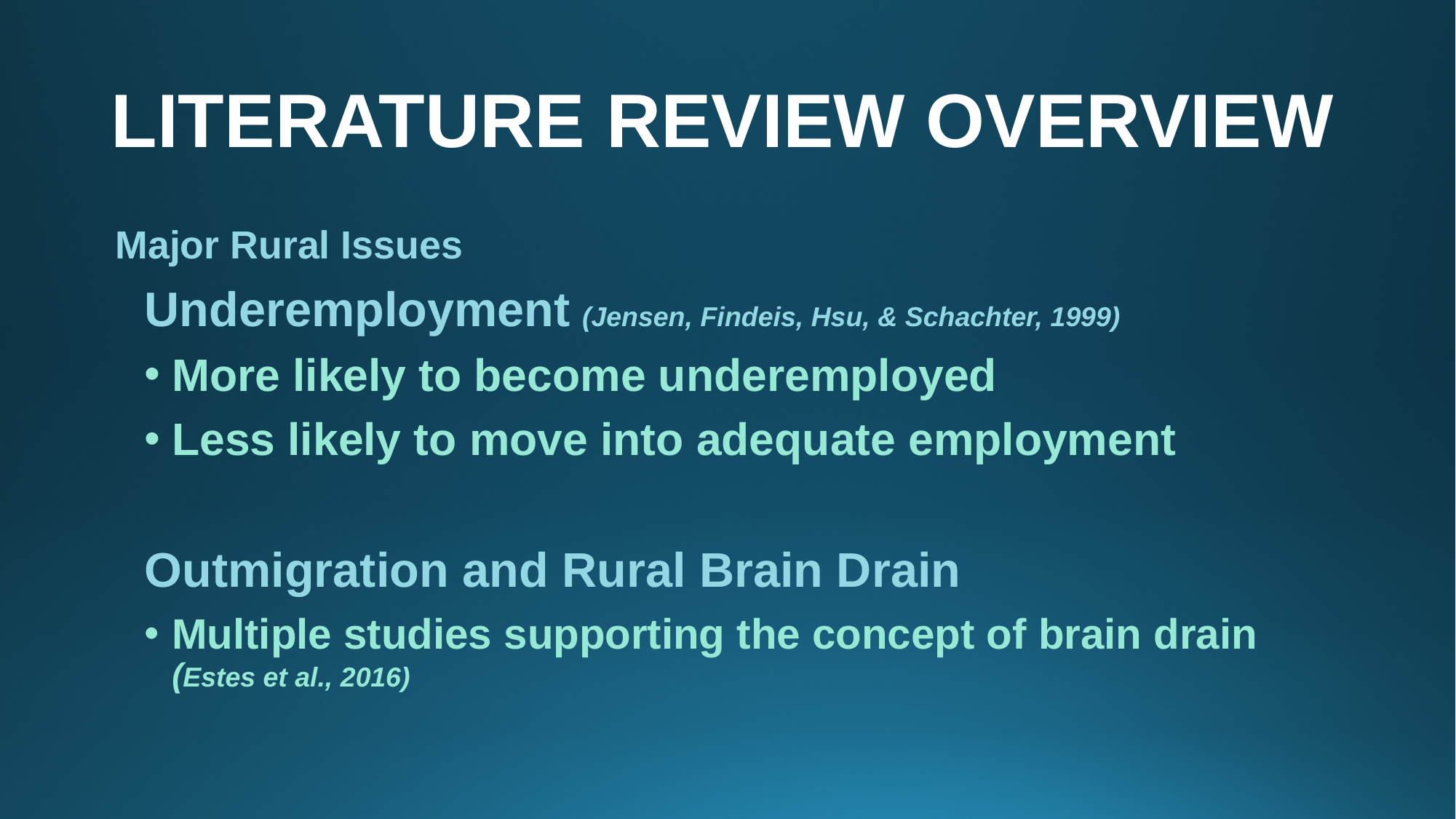

# LITERATURE REVIEW OVERVIEW

	  Major Rural Issues

Underemployment (Jensen, Findeis, Hsu, & Schachter, 1999)
More likely to become underemployed
Less likely to move into adequate employment

Outmigration and Rural Brain Drain
Multiple studies supporting the concept of brain drain (Estes et al., 2016)